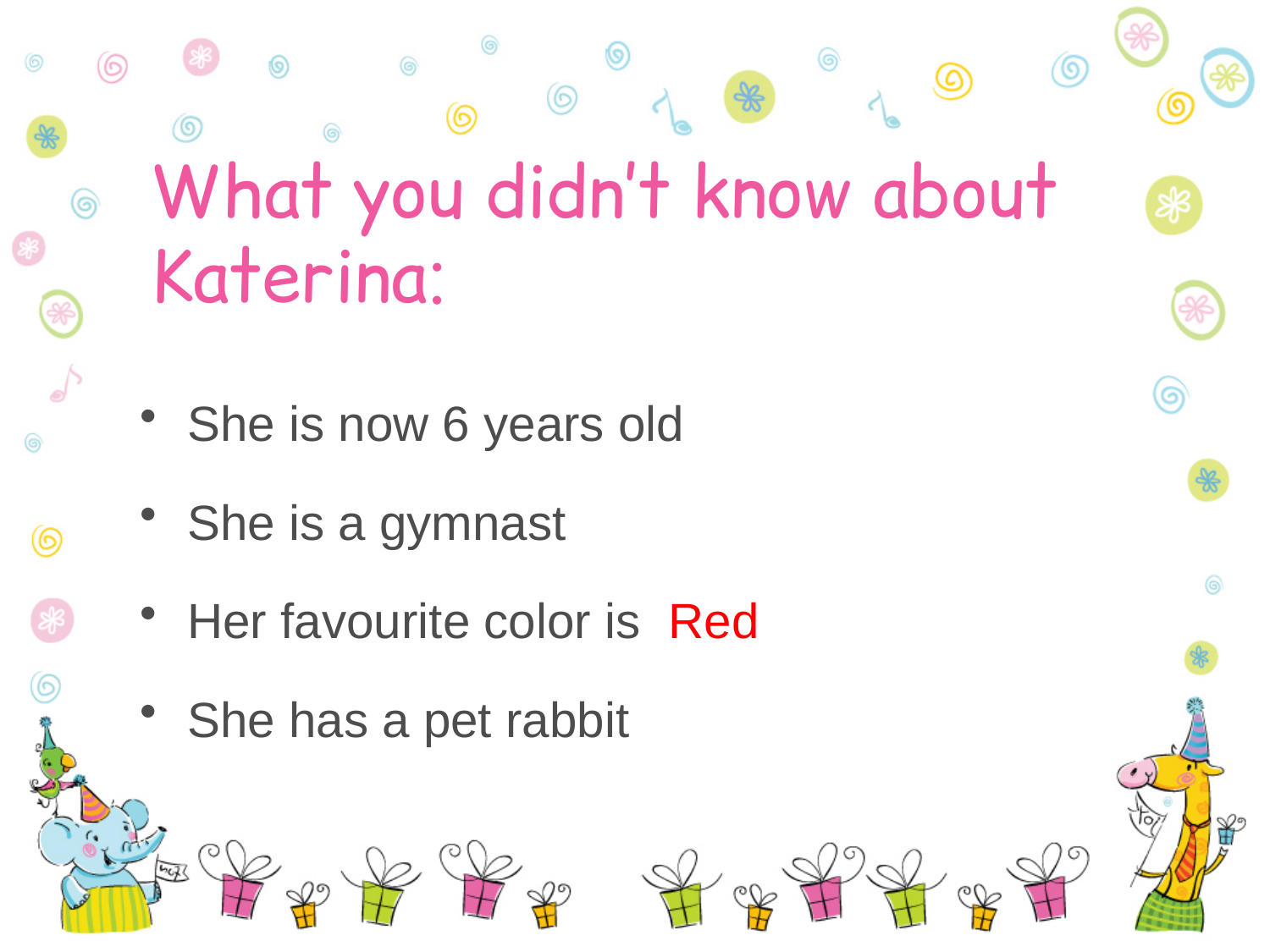

# What you didn’t know about Katerina:
She is now 6 years old
She is a gymnast
Her favourite color is  Red
She has a pet rabbit